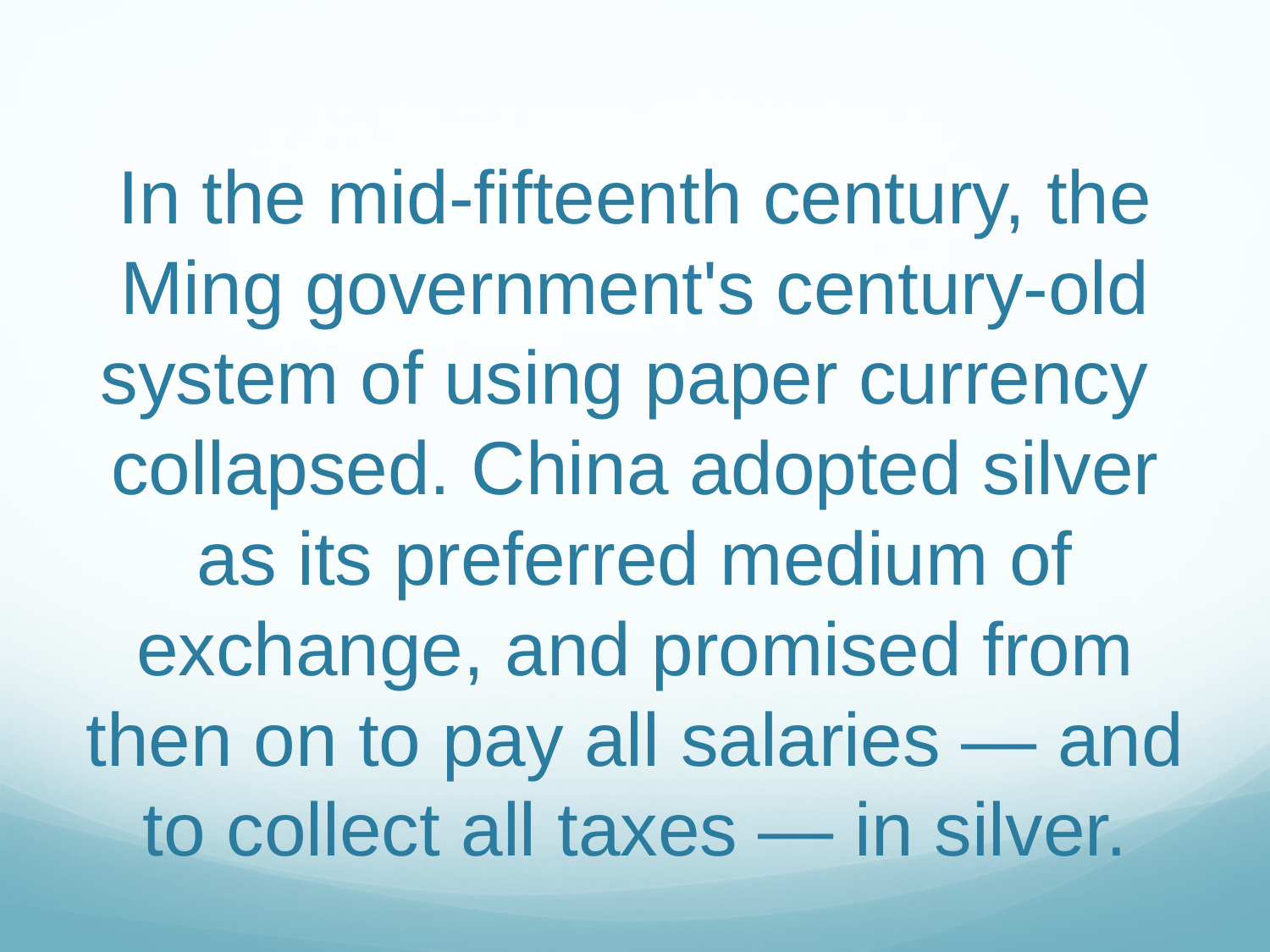

# In the mid-fifteenth century, the Ming government's century-old system of using paper currency  collapsed. China adopted silver as its preferred medium of exchange, and promised from then on to pay all salaries — and to collect all taxes — in silver.